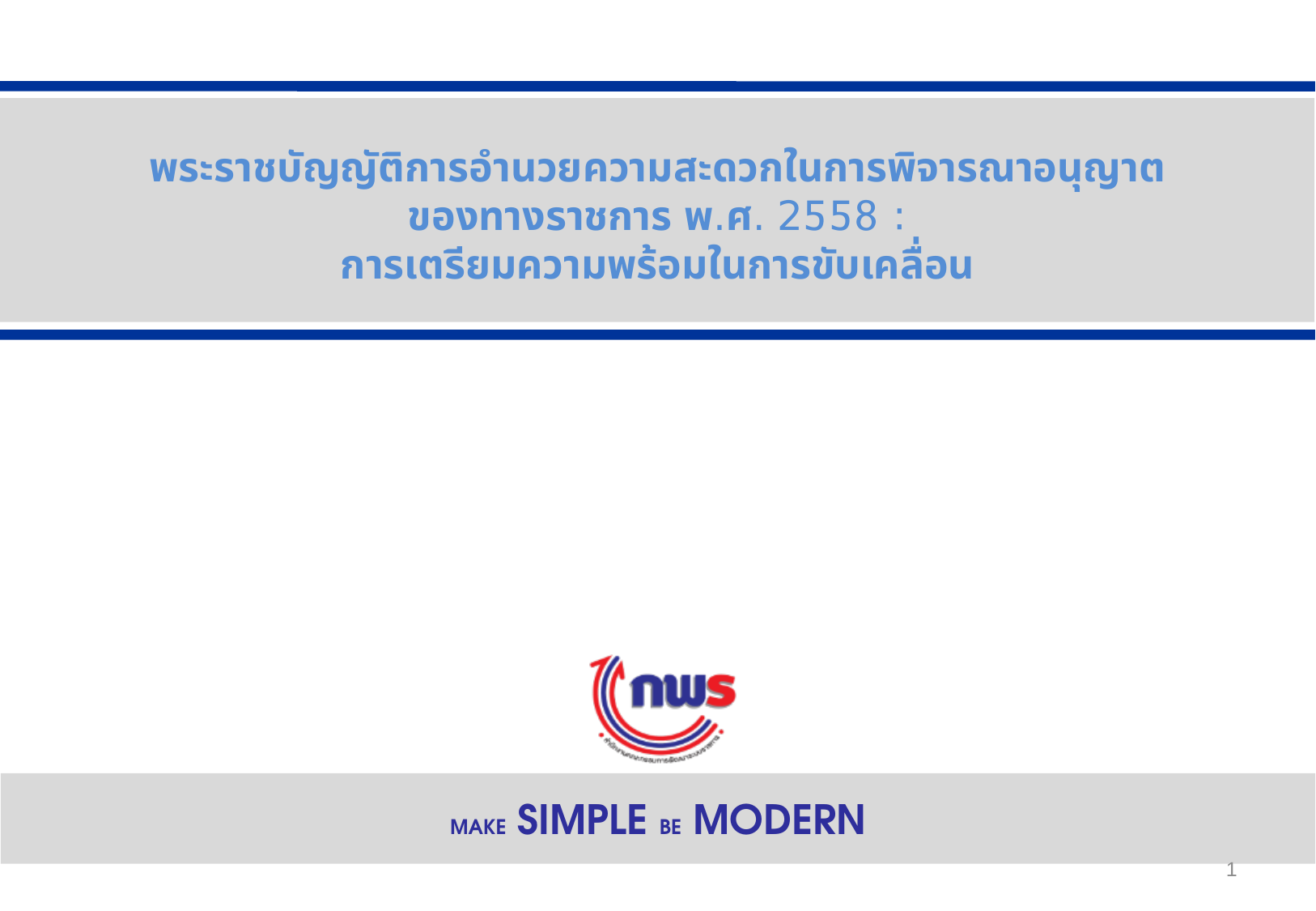

พระราชบัญญัติการอำนวยความสะดวกในการพิจารณาอนุญาต
ของทางราชการ พ.ศ. 2558 :
การเตรียมความพร้อมในการขับเคลื่อน
1